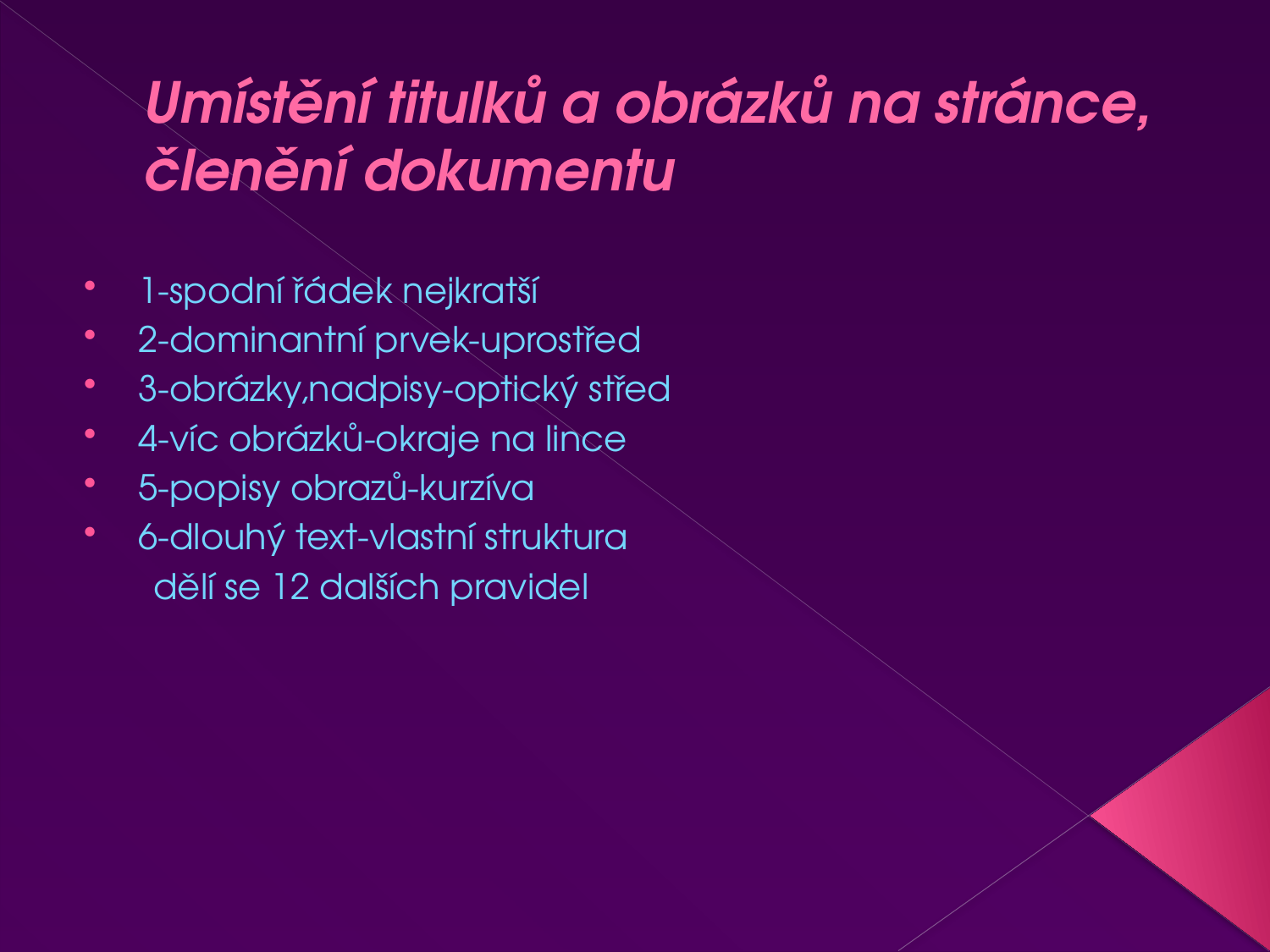

Umístění titulků a obrázků na stránce, členění dokumentu
1-spodní řádek nejkratší
2-dominantní prvek-uprostřed
3-obrázky,nadpisy-optický střed
4-víc obrázků-okraje na lince
5-popisy obrazů-kurzíva
6-dlouhý text-vlastní struktura
       dělí se 12 dalších pravidel